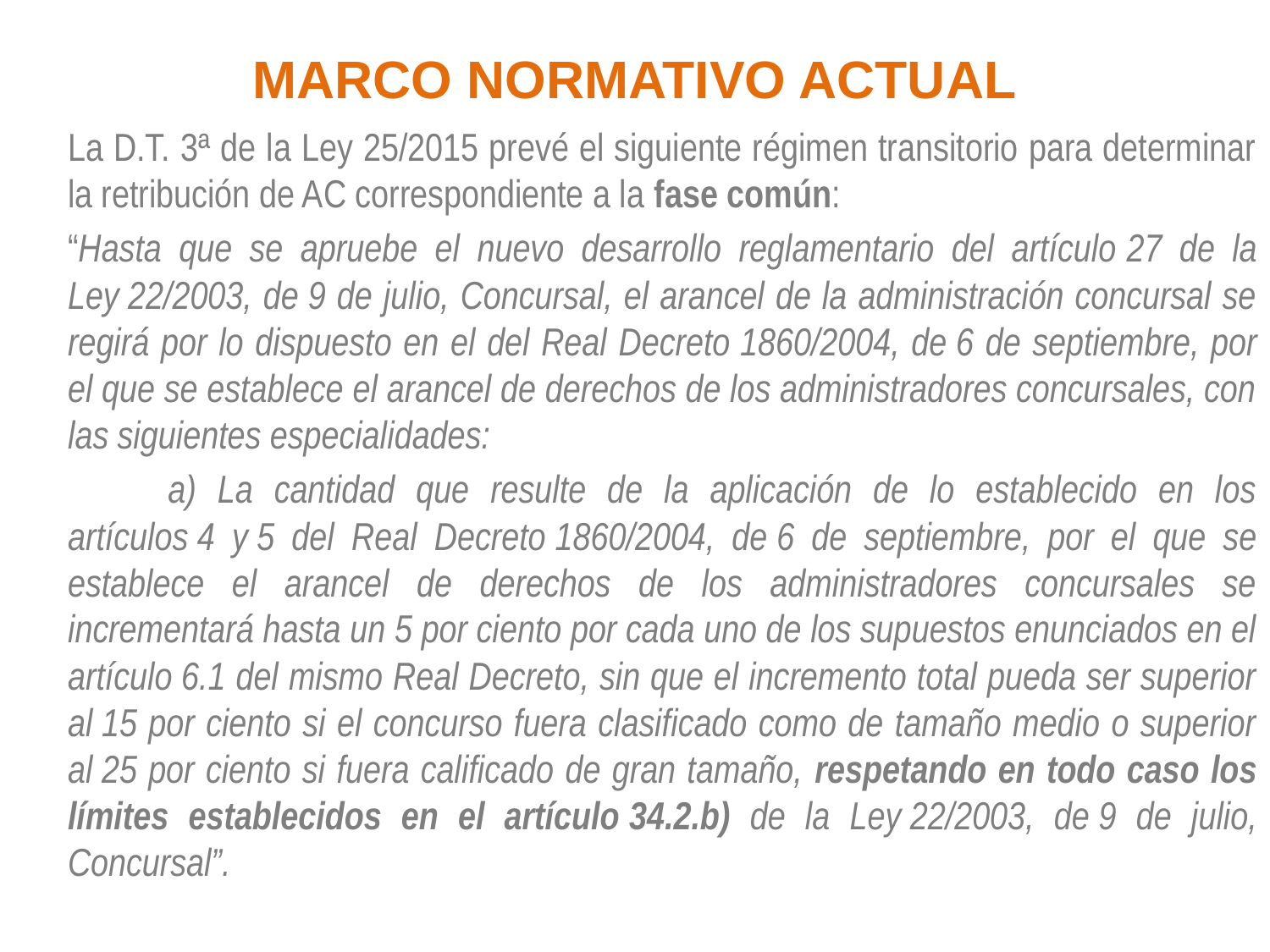

# MARCO NORMATIVO ACTUAL
La D.T. 3ª de la Ley 25/2015 prevé el siguiente régimen transitorio para determinar la retribución de AC correspondiente a la fase común:
“Hasta que se apruebe el nuevo desarrollo reglamentario del artículo 27 de la Ley 22/2003, de 9 de julio, Concursal, el arancel de la administración concursal se regirá por lo dispuesto en el del Real Decreto 1860/2004, de 6 de septiembre, por el que se establece el arancel de derechos de los administradores concursales, con las siguientes especialidades:
	a) La cantidad que resulte de la aplicación de lo establecido en los artículos 4 y 5 del Real Decreto 1860/2004, de 6 de septiembre, por el que se establece el arancel de derechos de los administradores concursales se incrementará hasta un 5 por ciento por cada uno de los supuestos enunciados en el artículo 6.1 del mismo Real Decreto, sin que el incremento total pueda ser superior al 15 por ciento si el concurso fuera clasificado como de tamaño medio o superior al 25 por ciento si fuera calificado de gran tamaño, respetando en todo caso los límites establecidos en el artículo 34.2.b) de la Ley 22/2003, de 9 de julio, Concursal”.